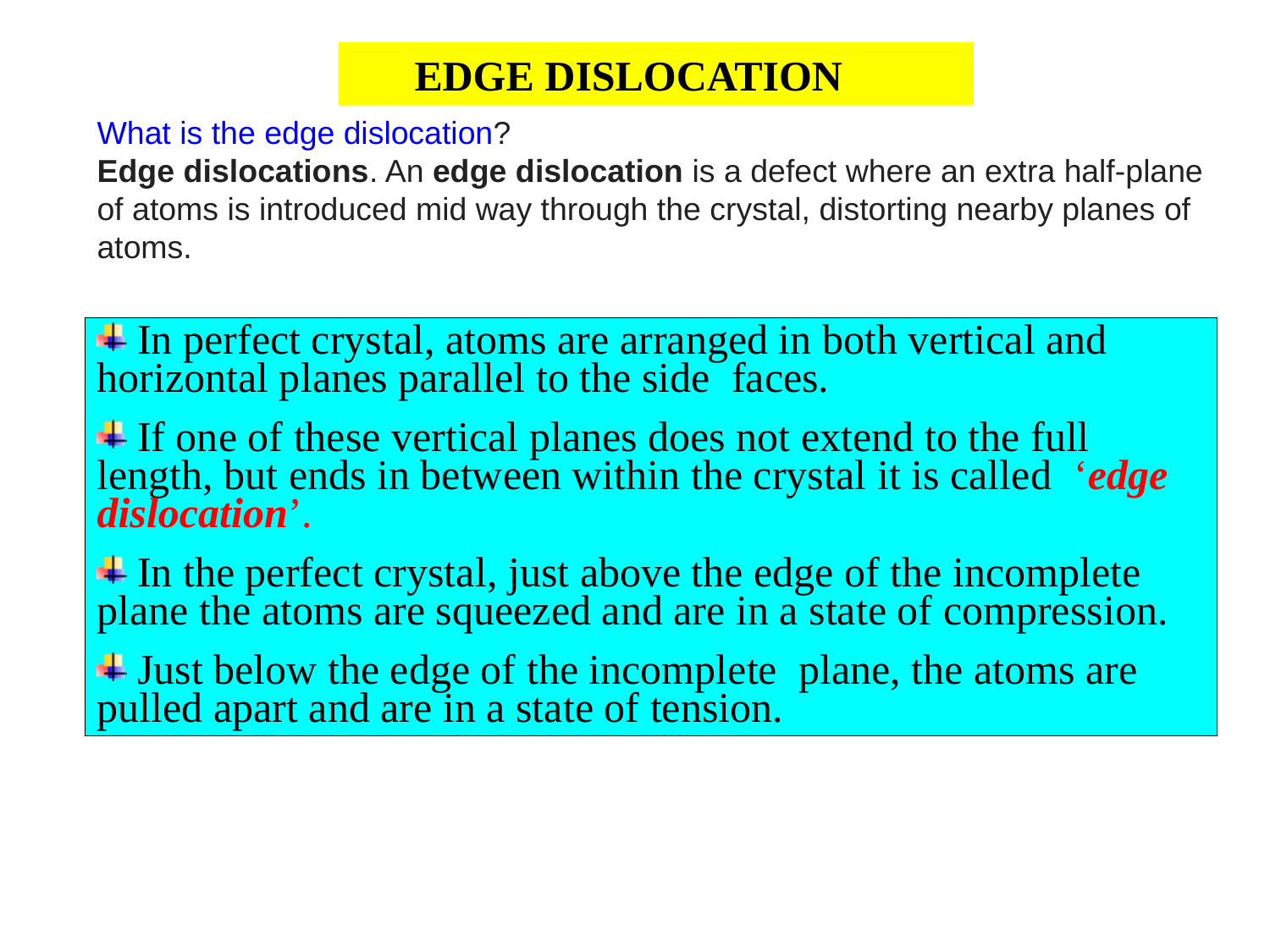

EDGE DISLOCATION
What is the edge dislocation?
Edge dislocations. An edge dislocation is a defect where an extra half-plane of atoms is introduced mid way through the crystal, distorting nearby planes of atoms.
 In perfect crystal, atoms are arranged in both vertical and horizontal planes parallel to the side  faces.
 If one of these vertical planes does not extend to the full length, but ends in between within the crystal it is called  ‘edge dislocation’.
 In the perfect crystal, just above the edge of the incomplete plane the atoms are squeezed and are in a state of compression.
 Just below the edge of the incomplete  plane, the atoms are pulled apart and are in a state of tension.